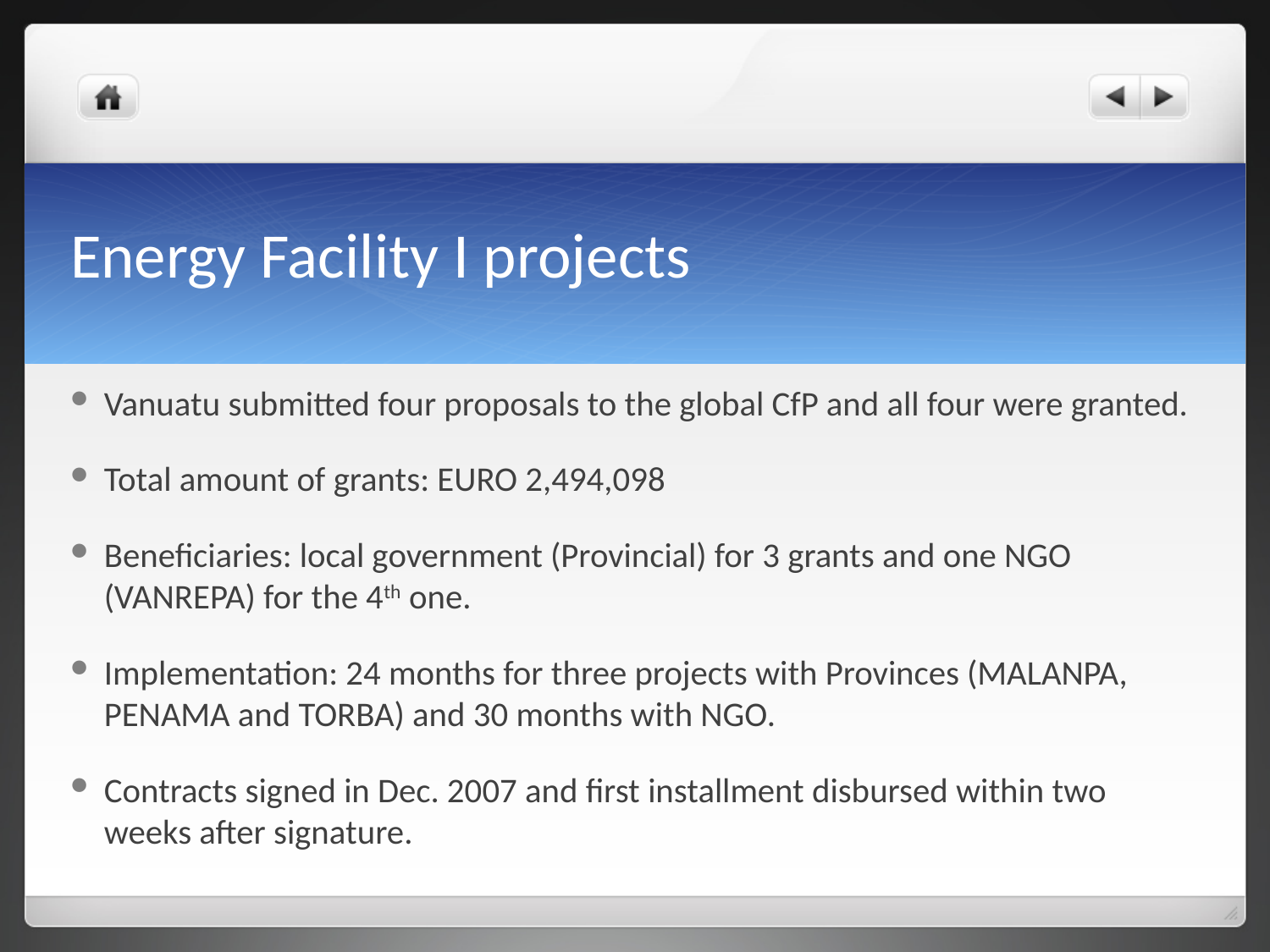

# Energy Facility I projects
Vanuatu submitted four proposals to the global CfP and all four were granted.
Total amount of grants: EURO 2,494,098
Beneficiaries: local government (Provincial) for 3 grants and one NGO (VANREPA) for the 4th one.
Implementation: 24 months for three projects with Provinces (MALANPA, PENAMA and TORBA) and 30 months with NGO.
Contracts signed in Dec. 2007 and first installment disbursed within two weeks after signature.